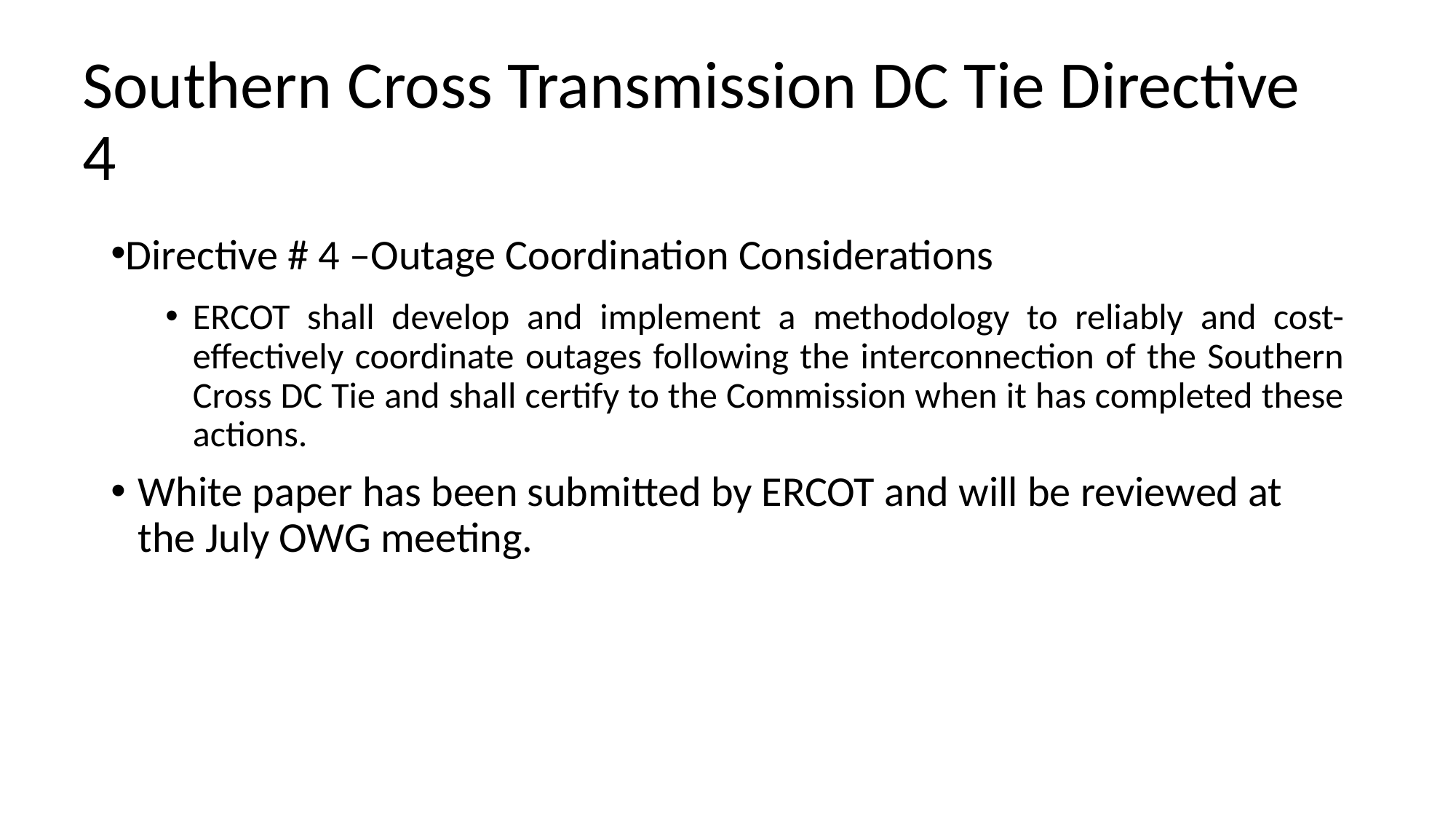

# Southern Cross Transmission DC Tie Directive 4
Directive # 4 –Outage Coordination Considerations
ERCOT shall develop and implement a methodology to reliably and cost-effectively coordinate outages following the interconnection of the Southern Cross DC Tie and shall certify to the Commission when it has completed these actions.
White paper has been submitted by ERCOT and will be reviewed at the July OWG meeting.